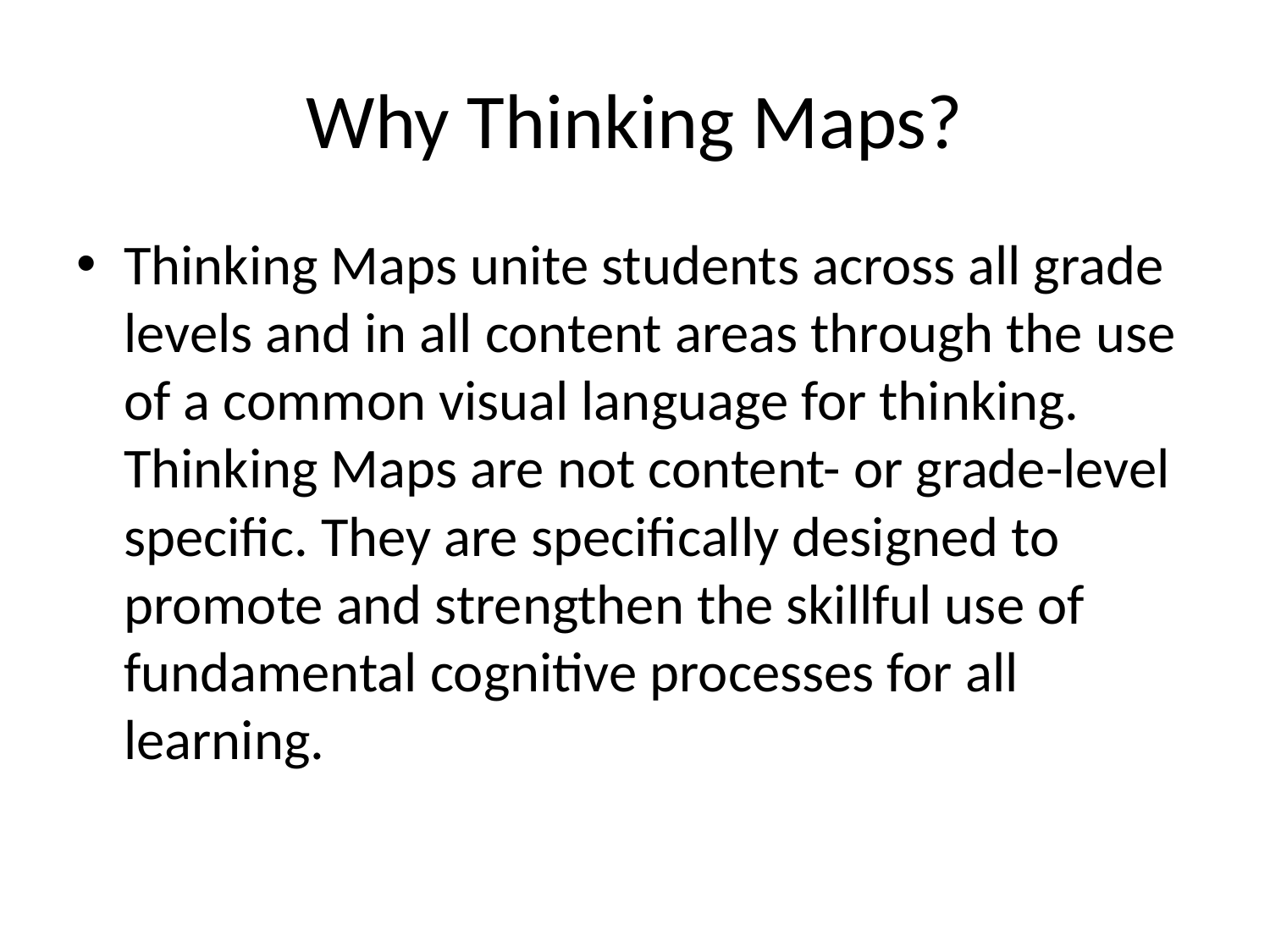

# Why Thinking Maps?
Thinking Maps unite students across all grade levels and in all content areas through the use of a common visual language for thinking. Thinking Maps are not content- or grade-level specific. They are specifically designed to promote and strengthen the skillful use of fundamental cognitive processes for all learning.